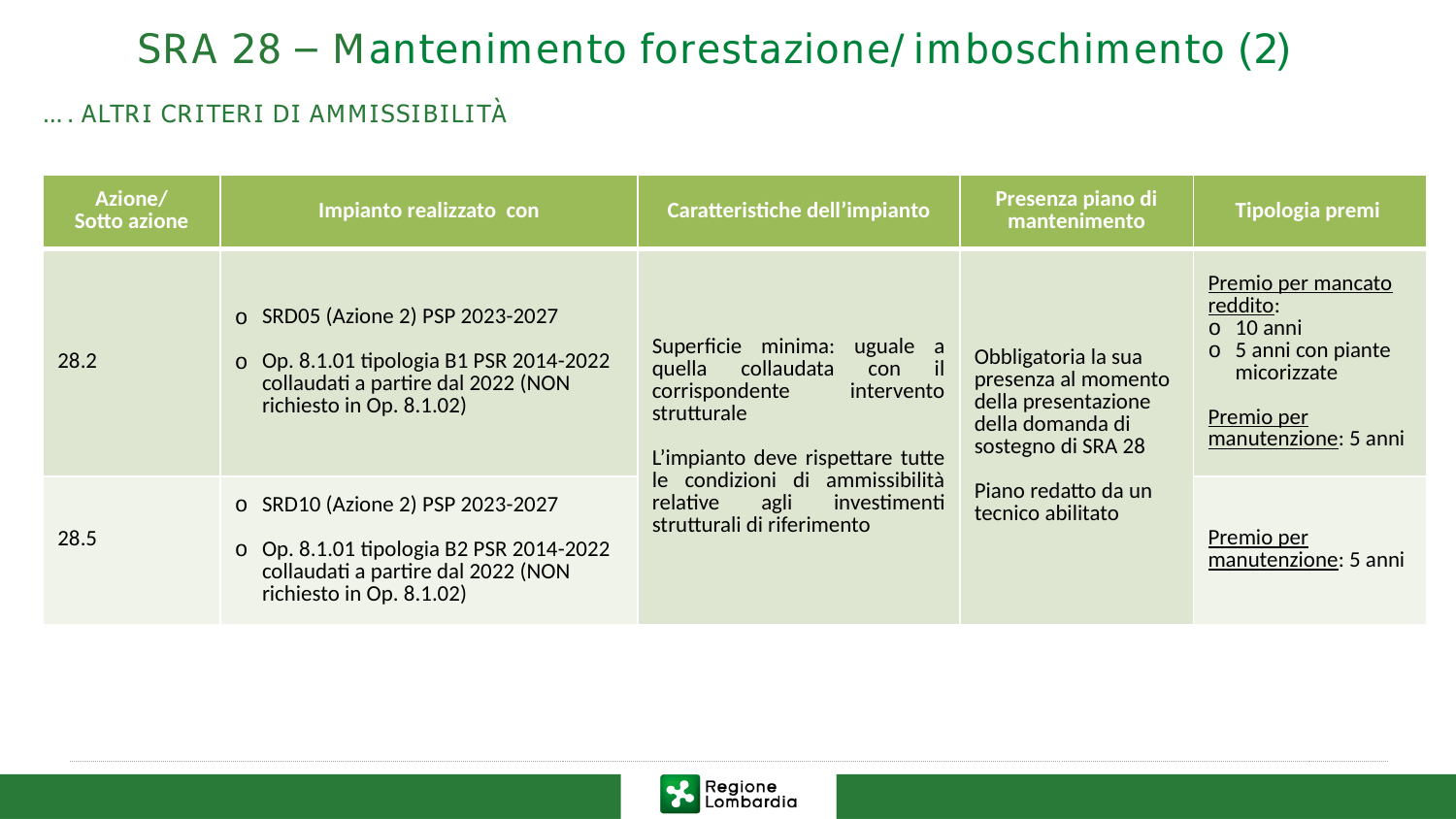

# SRA 28 – Mantenimento forestazione/imboschimento (2)
…. ALTRI CRITERI DI AMMISSIBILITÀ
| Azione/ Sotto azione | Impianto realizzato con | Caratteristiche dell’impianto | Presenza piano di mantenimento | Tipologia premi |
| --- | --- | --- | --- | --- |
| 28.2 | SRD05 (Azione 2) PSP 2023-2027 Op. 8.1.01 tipologia B1 PSR 2014-2022 collaudati a partire dal 2022 (NON richiesto in Op. 8.1.02) | Superficie minima: uguale a quella collaudata con il corrispondente intervento strutturale L’impianto deve rispettare tutte le condizioni di ammissibilità relative agli investimenti strutturali di riferimento | Obbligatoria la sua presenza al momento della presentazione della domanda di sostegno di SRA 28 Piano redatto da un tecnico abilitato | Premio per mancato reddito: 10 anni 5 anni con piante micorizzate Premio per manutenzione: 5 anni |
| 28.5 | SRD10 (Azione 2) PSP 2023-2027 Op. 8.1.01 tipologia B2 PSR 2014-2022 collaudati a partire dal 2022 (NON richiesto in Op. 8.1.02) |  |  | Premio per manutenzione: 5 anni |